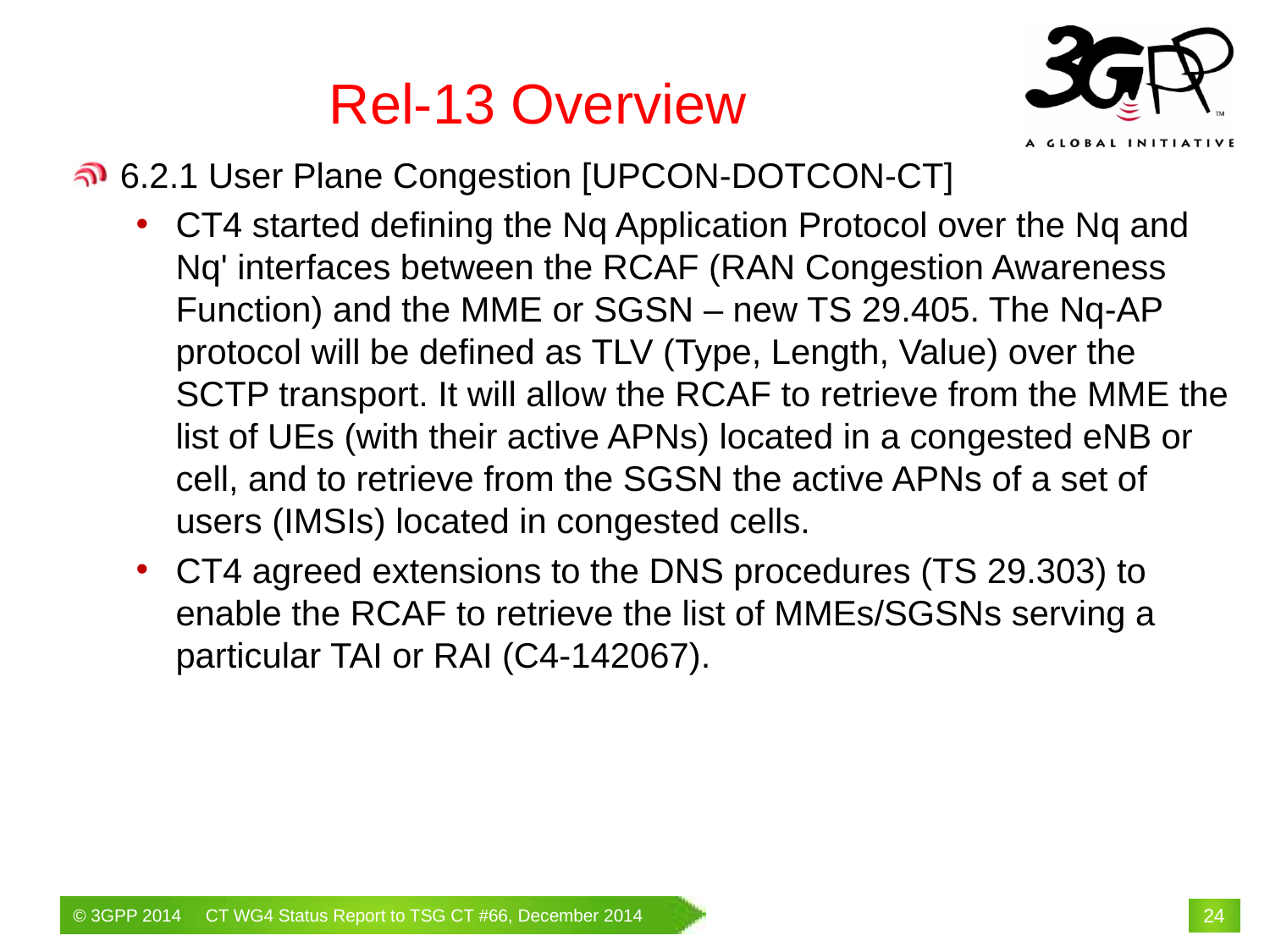

# Rel-13 Overview
6.2.1 User Plane Congestion [UPCON-DOTCON-CT]
CT4 started defining the Nq Application Protocol over the Nq and Nq' interfaces between the RCAF (RAN Congestion Awareness Function) and the MME or SGSN – new TS 29.405. The Nq-AP protocol will be defined as TLV (Type, Length, Value) over the SCTP transport. It will allow the RCAF to retrieve from the MME the list of UEs (with their active APNs) located in a congested eNB or cell, and to retrieve from the SGSN the active APNs of a set of users (IMSIs) located in congested cells.
CT4 agreed extensions to the DNS procedures (TS 29.303) to enable the RCAF to retrieve the list of MMEs/SGSNs serving a particular TAI or RAI (C4-142067).